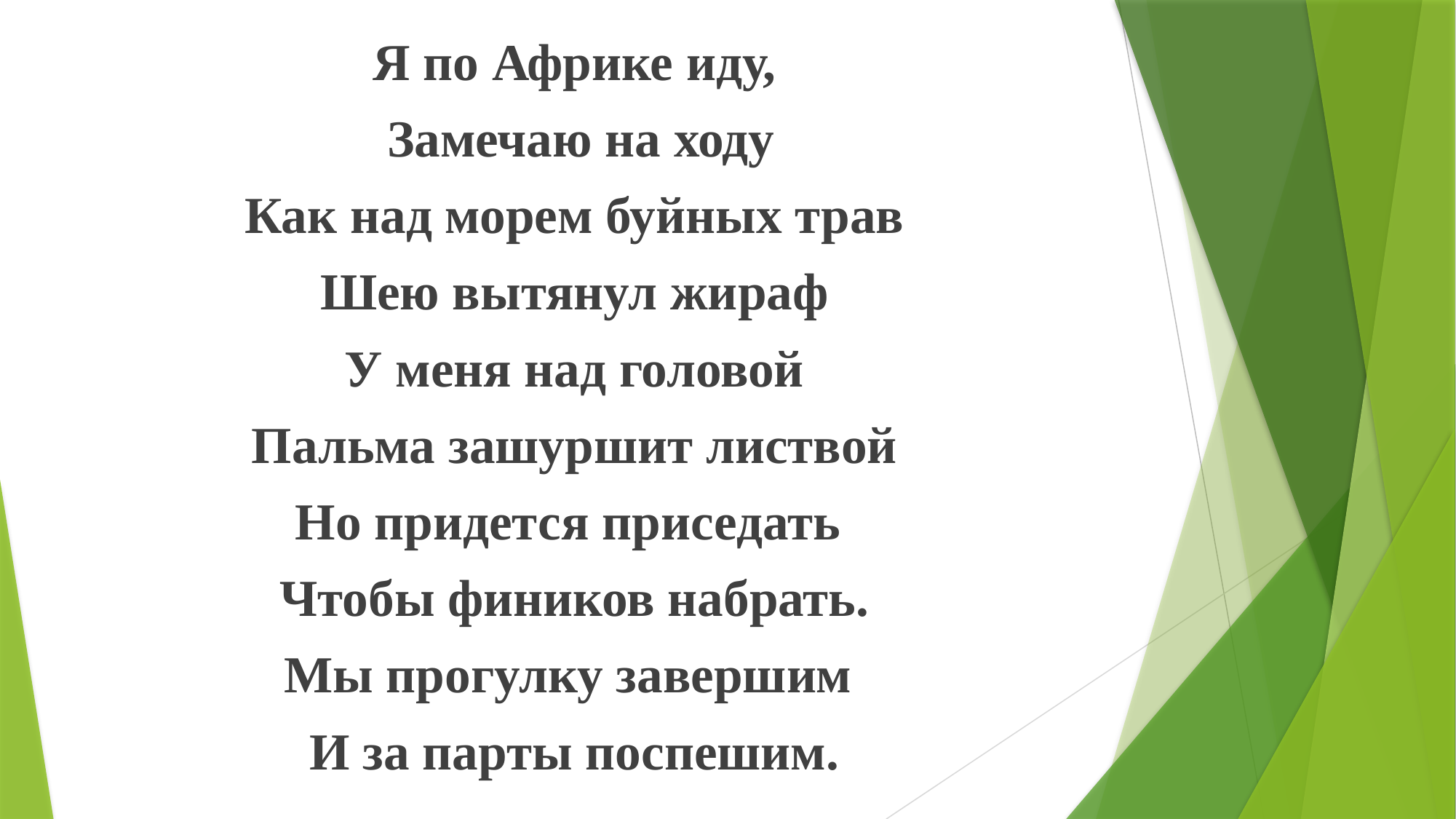

Я по Африке иду,
 Замечаю на ходу
Как над морем буйных трав
Шею вытянул жираф
У меня над головой
Пальма зашуршит листвой
Но придется приседать
Чтобы фиников набрать.
Мы прогулку завершим
И за парты поспешим.